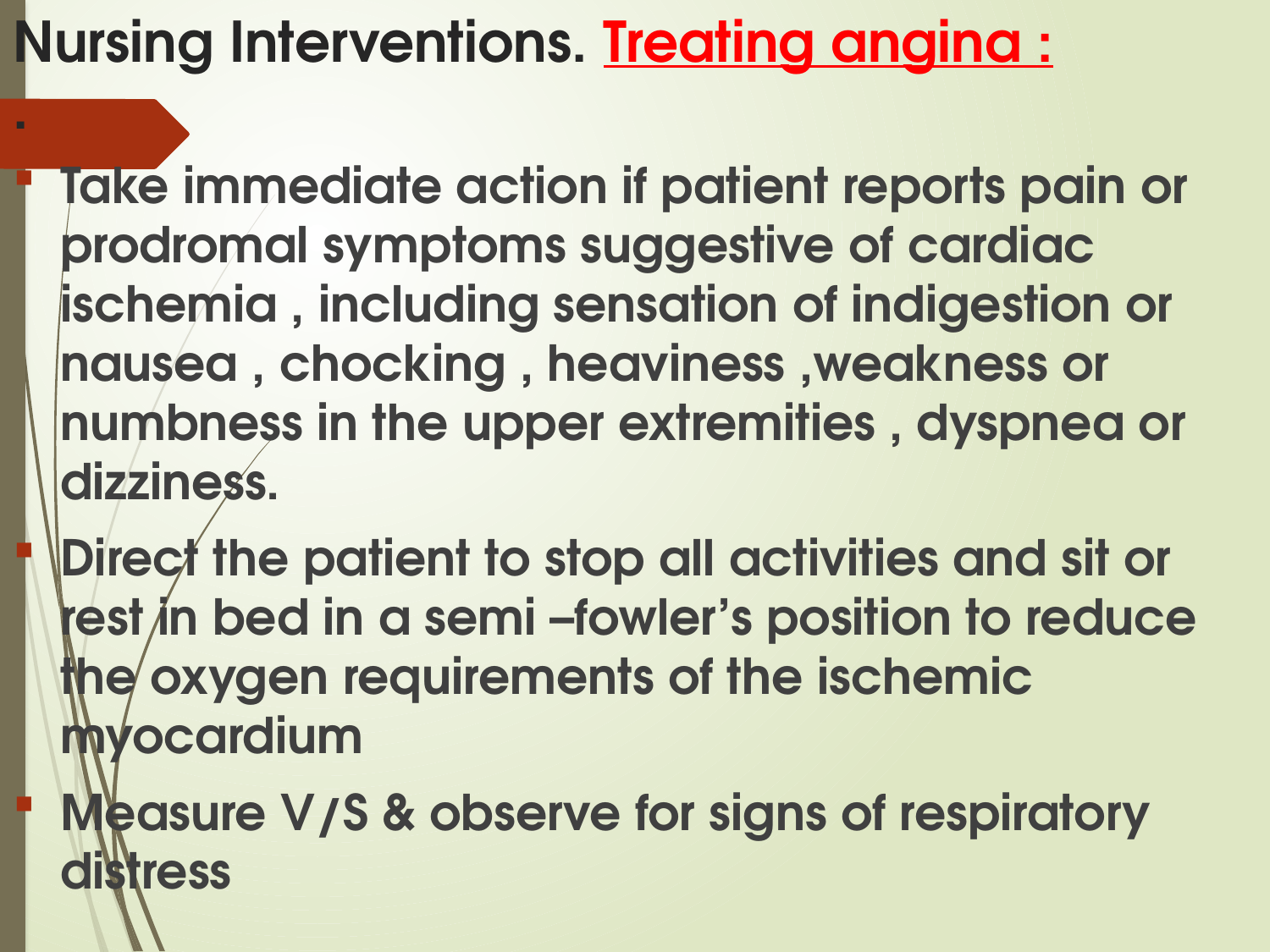

# Nursing Interventions. Treating angina : .
Take immediate action if patient reports pain or prodromal symptoms suggestive of cardiac ischemia , including sensation of indigestion or nausea , chocking , heaviness ,weakness or numbness in the upper extremities , dyspnea or dizziness.
Direct the patient to stop all activities and sit or rest in bed in a semi –fowler’s position to reduce the oxygen requirements of the ischemic myocardium
Measure V/S & observe for signs of respiratory distress